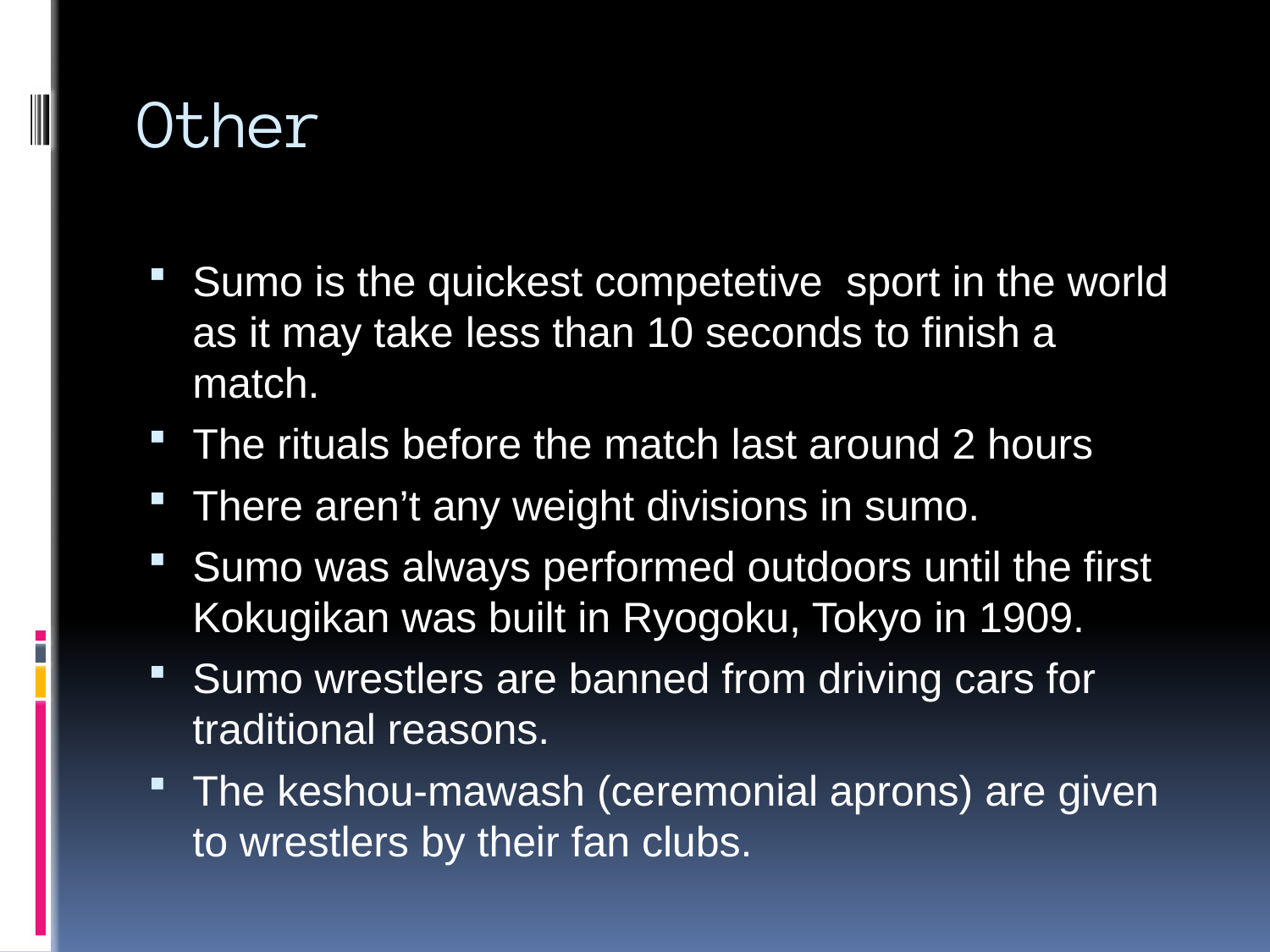

# Other
Sumo is the quickest competetive  sport in the world as it may take less than 10 seconds to finish a match.
The rituals before the match last around 2 hours
There aren’t any weight divisions in sumo.
Sumo was always performed outdoors until the first Kokugikan was built in Ryogoku, Tokyo in 1909.
Sumo wrestlers are banned from driving cars for traditional reasons.
The keshou-mawash (ceremonial aprons) are given to wrestlers by their fan clubs.